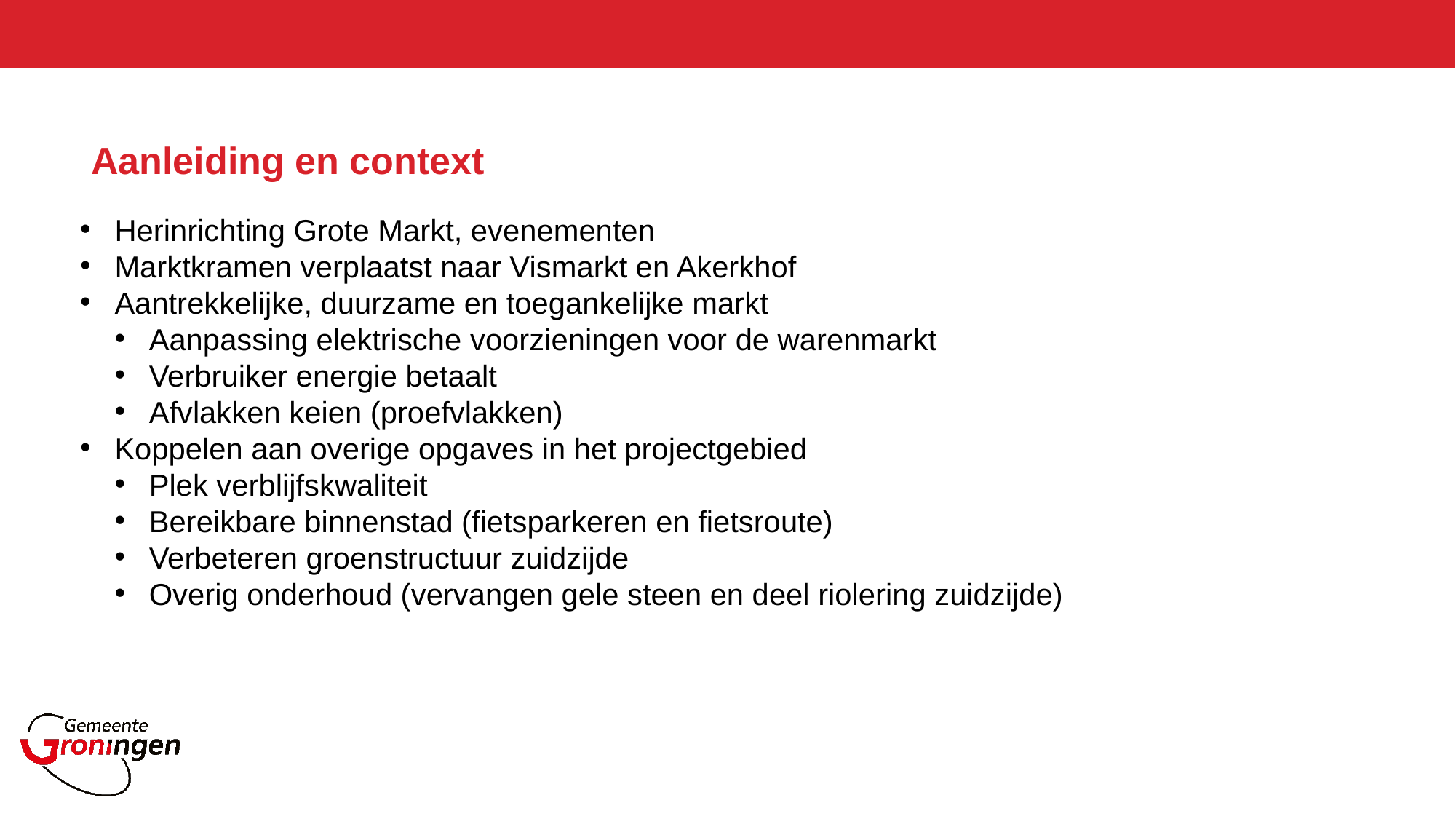

# Aanleiding en context
Herinrichting Grote Markt, evenementen
Marktkramen verplaatst naar Vismarkt en Akerkhof
Aantrekkelijke, duurzame en toegankelijke markt
Aanpassing elektrische voorzieningen voor de warenmarkt
Verbruiker energie betaalt
Afvlakken keien (proefvlakken)
Koppelen aan overige opgaves in het projectgebied
Plek verblijfskwaliteit
Bereikbare binnenstad (fietsparkeren en fietsroute)
Verbeteren groenstructuur zuidzijde
Overig onderhoud (vervangen gele steen en deel riolering zuidzijde)